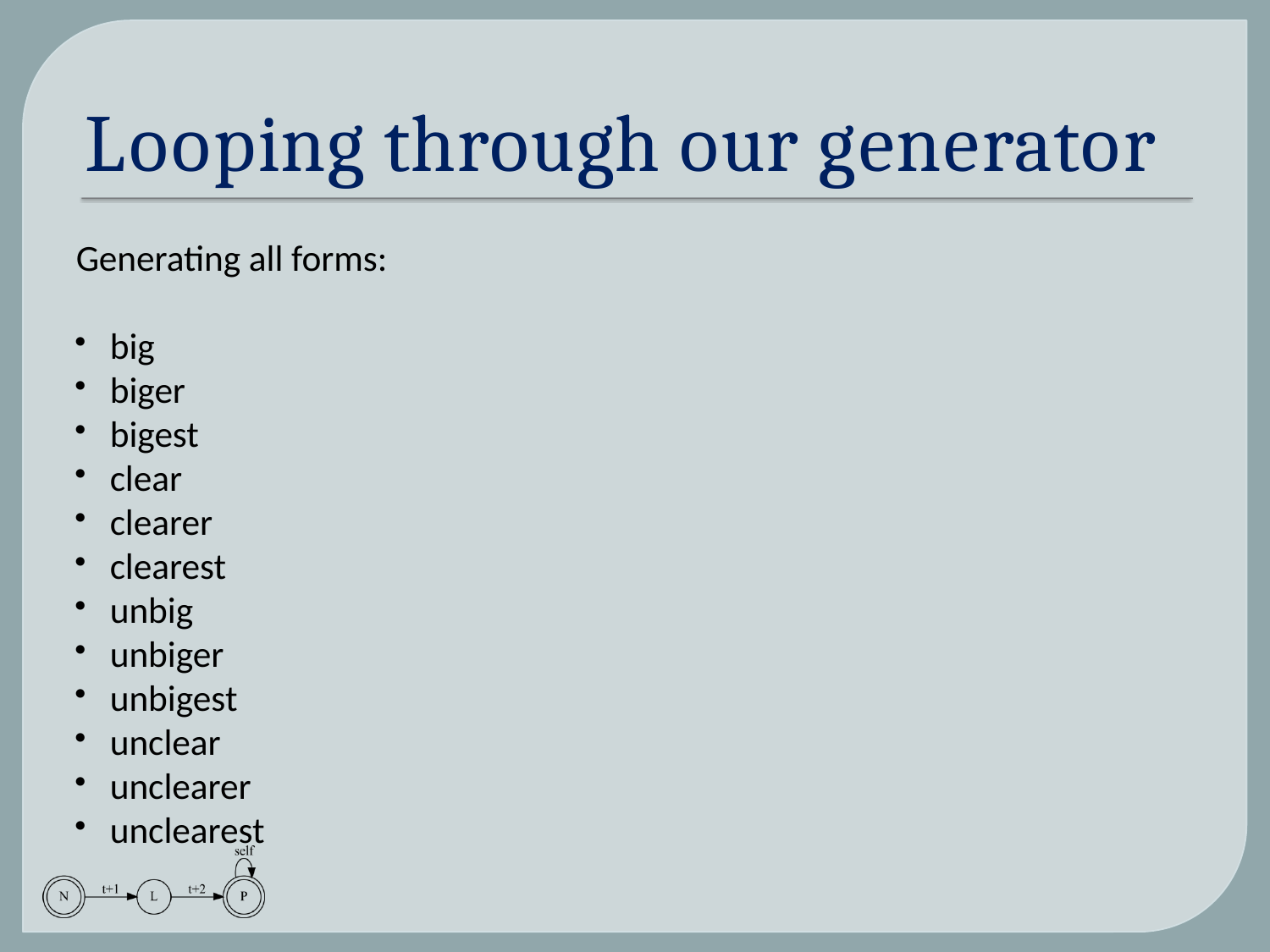

# Looping through our generator
Generating all forms:

big
biger
bigest
clear
clearer
clearest
unbig
unbiger
unbigest
unclear
unclearer
unclearest